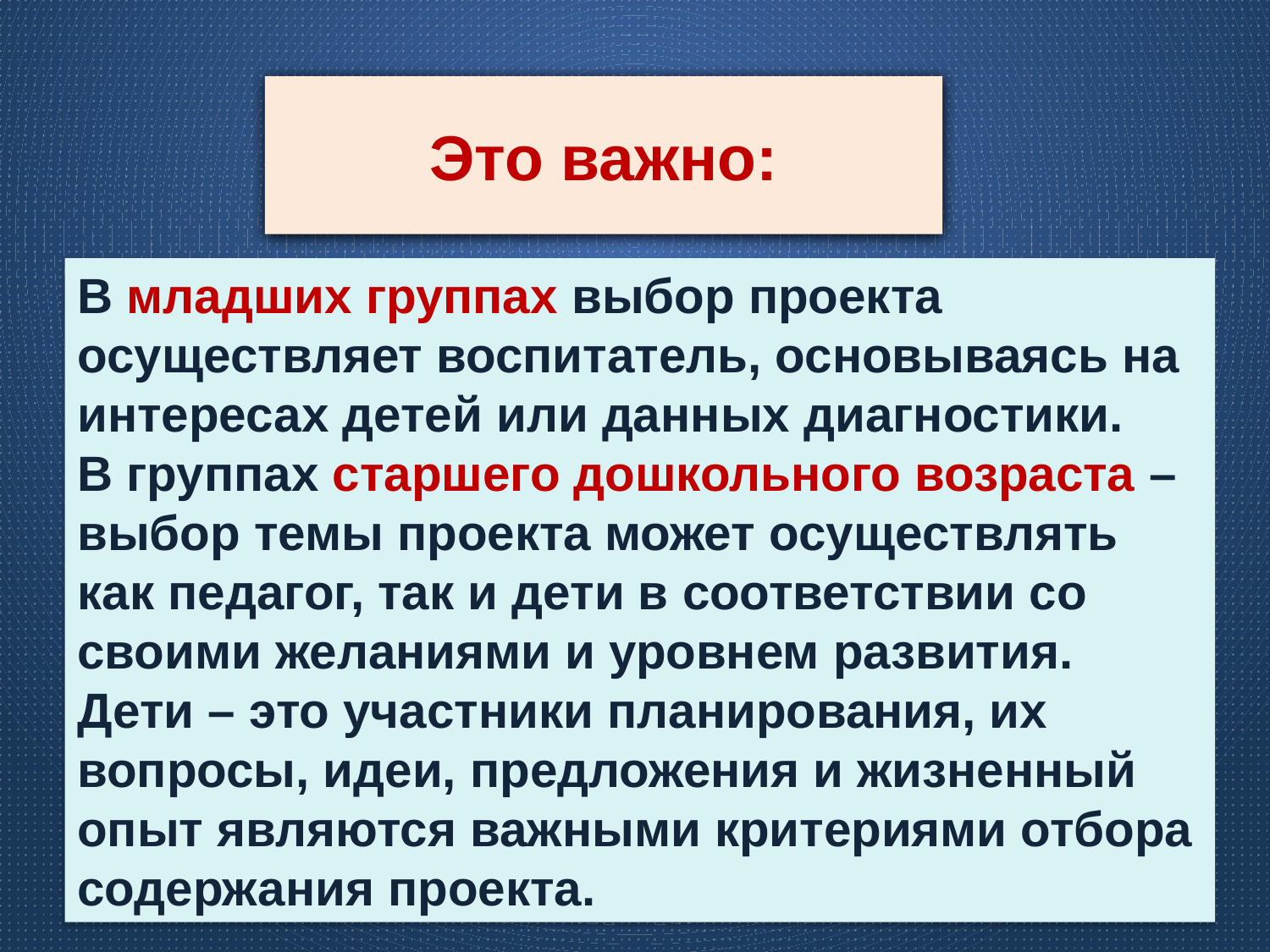

# Это важно:
В младших группах выбор проекта осуществляет воспитатель, основываясь на интересах детей или данных диагностики.
В группах старшего дошкольного возраста – выбор темы проекта может осуществлять как педагог, так и дети в соответствии со своими желаниями и уровнем развития. Дети – это участники планирования, их вопросы, идеи, предложения и жизненный опыт являются важными критериями отбора содержания проекта.